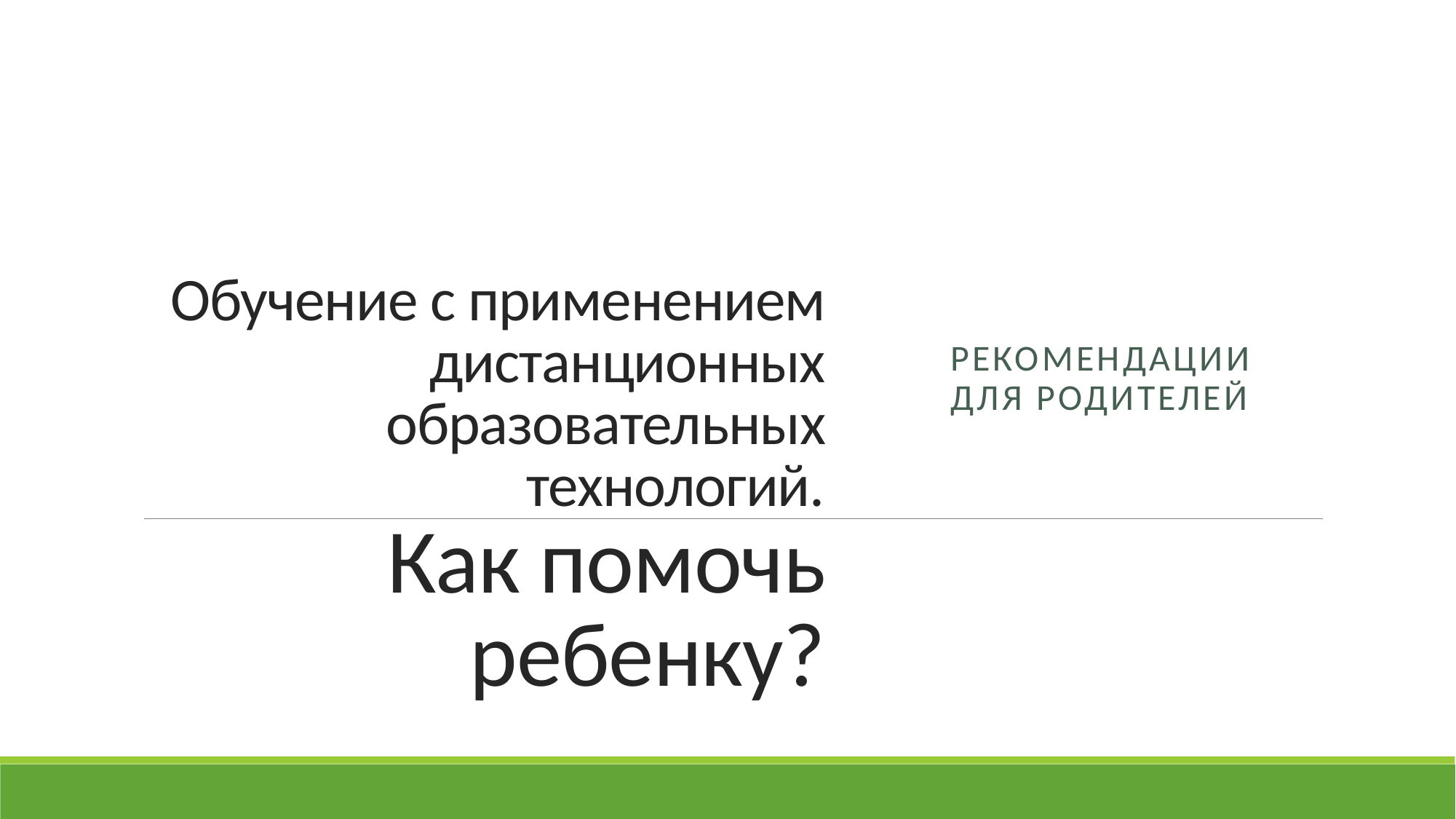

Рекомендации для родителей
# Обучение с применением дистанционных образовательных технологий. Как помочь ребенку?